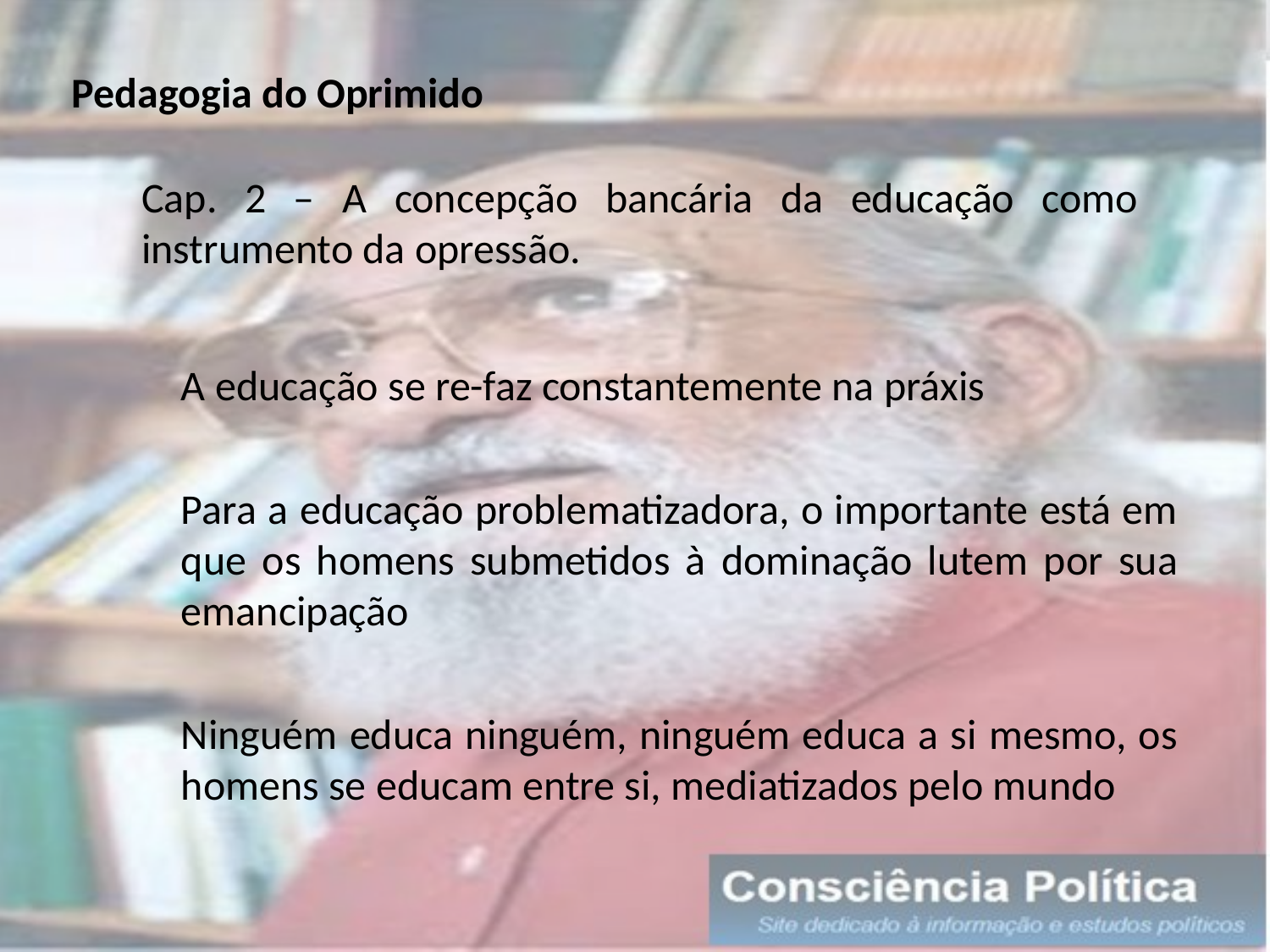

Pedagogia do Oprimido
Cap. 2 – A concepção bancária da educação como instrumento da opressão.
A educação se re-faz constantemente na práxis
Para a educação problematizadora, o importante está em que os homens submetidos à dominação lutem por sua emancipação
Ninguém educa ninguém, ninguém educa a si mesmo, os homens se educam entre si, mediatizados pelo mundo